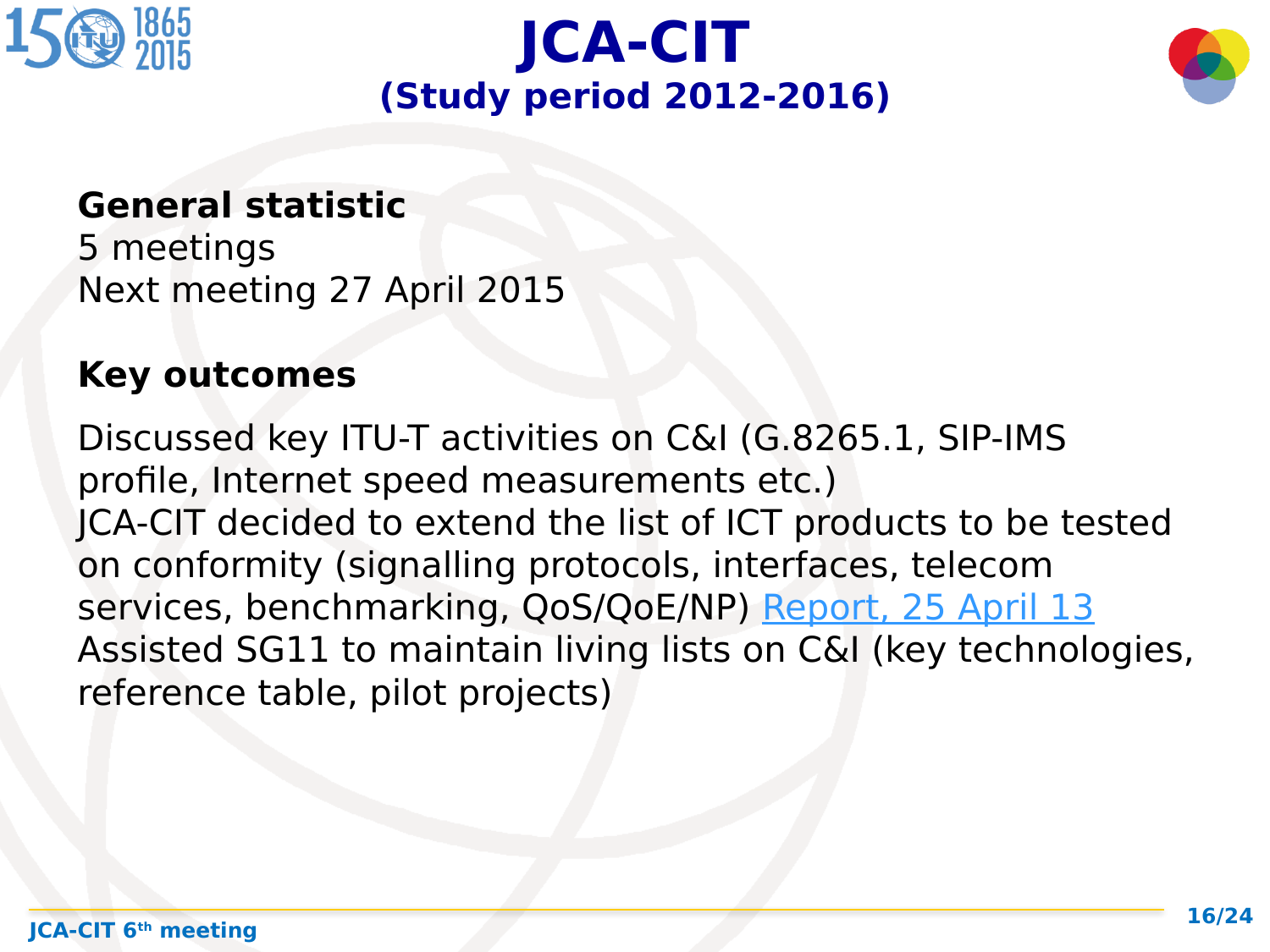

JCA-CIT
(Study period 2012-2016)
General statistic
5 meetings
Next meeting 27 April 2015

Key outcomes
Discussed key ITU-T activities on C&I (G.8265.1, SIP-IMS profile, Internet speed measurements etc.)
JCA-CIT decided to extend the list of ICT products to be tested on conformity (signalling protocols, interfaces, telecom services, benchmarking, QoS/QoE/NP) Report, 25 April 13
Assisted SG11 to maintain living lists on C&I (key technologies, reference table, pilot projects)
16/24